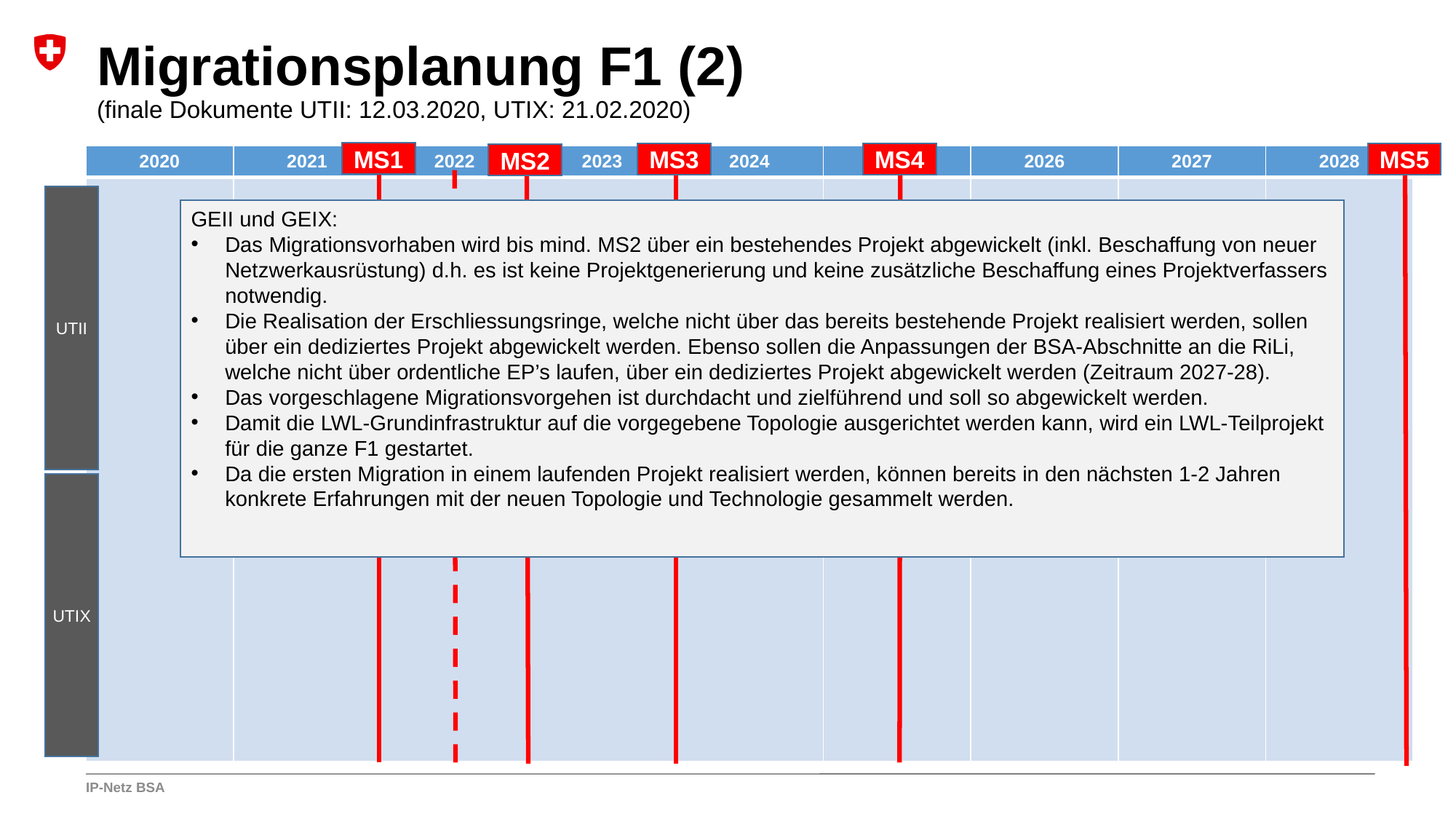

# Migrationsplanung F1 (2) (finale Dokumente UTII: 12.03.2020, UTIX: 21.02.2020)
MS1
MS4
MS3
MS5
MS2
| 2020 | 2021 | 2022 | 2023 | 2024 | 2025 | 2026 | 2027 | 2028 |
| --- | --- | --- | --- | --- | --- | --- | --- | --- |
|  |  |  |  |  |  |  |  |  |
UTII
GEII und GEIX:
Das Migrationsvorhaben wird bis mind. MS2 über ein bestehendes Projekt abgewickelt (inkl. Beschaffung von neuer Netzwerkausrüstung) d.h. es ist keine Projektgenerierung und keine zusätzliche Beschaffung eines Projektverfassers notwendig.
Die Realisation der Erschliessungsringe, welche nicht über das bereits bestehende Projekt realisiert werden, sollen über ein dediziertes Projekt abgewickelt werden. Ebenso sollen die Anpassungen der BSA-Abschnitte an die RiLi, welche nicht über ordentliche EP’s laufen, über ein dediziertes Projekt abgewickelt werden (Zeitraum 2027-28).
Das vorgeschlagene Migrationsvorgehen ist durchdacht und zielführend und soll so abgewickelt werden.
Damit die LWL-Grundinfrastruktur auf die vorgegebene Topologie ausgerichtet werden kann, wird ein LWL-Teilprojekt für die ganze F1 gestartet.
Da die ersten Migration in einem laufenden Projekt realisiert werden, können bereits in den nächsten 1-2 Jahren konkrete Erfahrungen mit der neuen Topologie und Technologie gesammelt werden.

UTIX
IP-Netz BSA